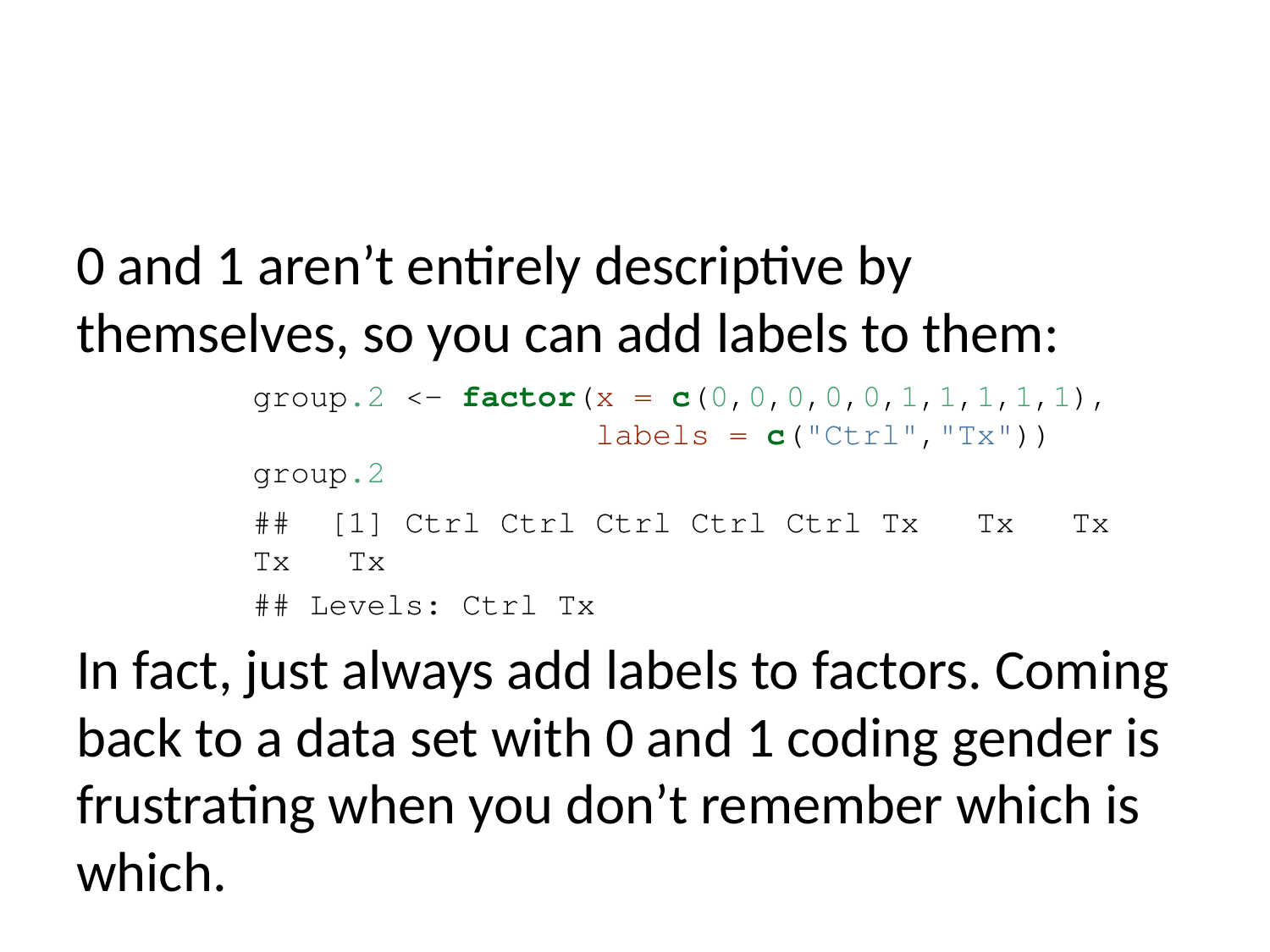

0 and 1 aren’t entirely descriptive by themselves, so you can add labels to them:
group.2 <- factor(x = c(0,0,0,0,0,1,1,1,1,1),
                  labels = c("Ctrl","Tx"))
group.2
##  [1] Ctrl Ctrl Ctrl Ctrl Ctrl Tx   Tx   Tx   Tx   Tx
## Levels: Ctrl Tx
In fact, just always add labels to factors. Coming back to a data set with 0 and 1 coding gender is frustrating when you don’t remember which is which.